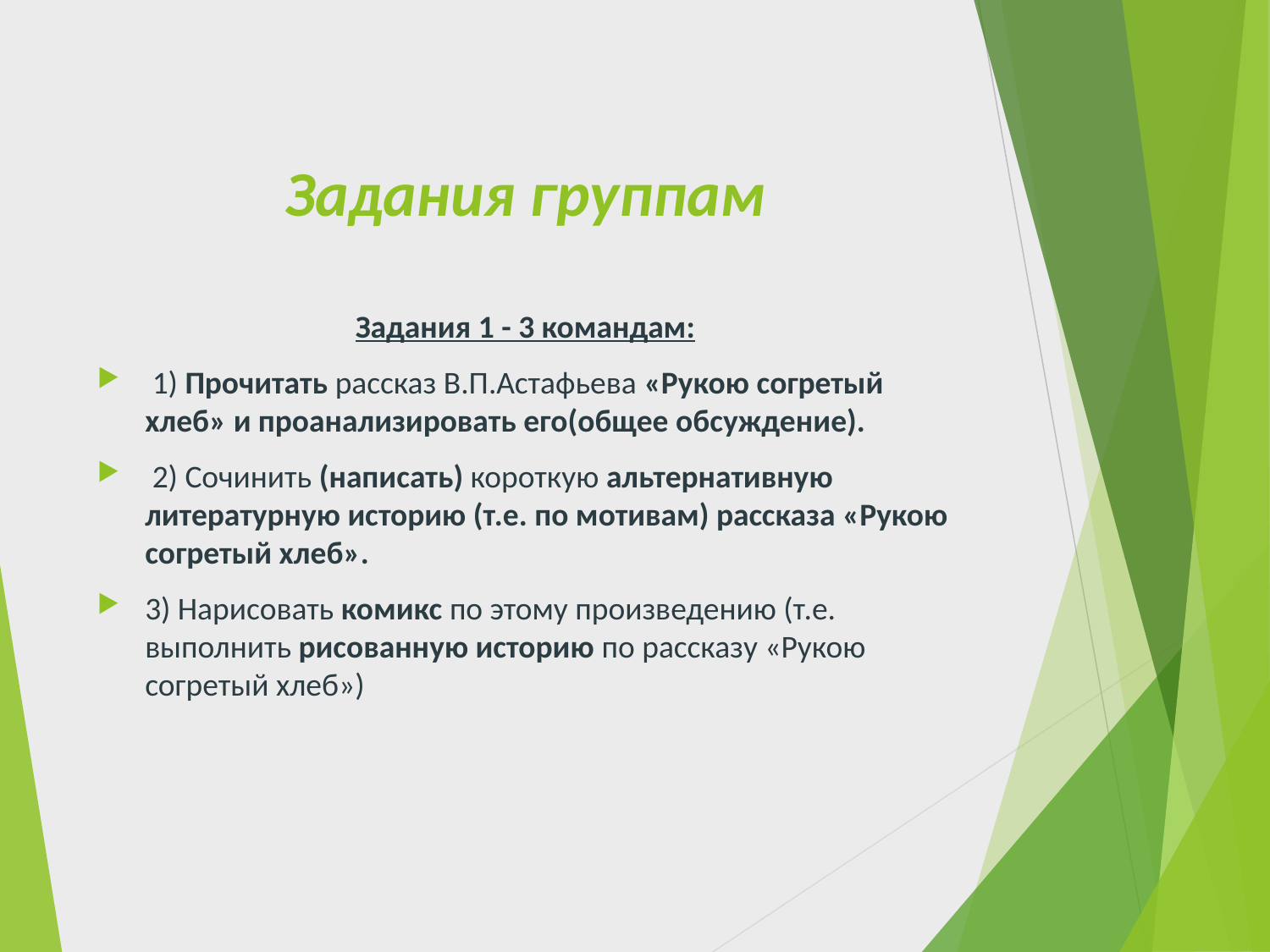

# Задания группам
Задания 1 - 3 командам:
 1) Прочитать рассказ В.П.Астафьева «Рукою согретый хлеб» и проанализировать его(общее обсуждение).
 2) Сочинить (написать) короткую альтернативную литературную историю (т.е. по мотивам) рассказа «Рукою согретый хлеб».
3) Нарисовать комикс по этому произведению (т.е. выполнить рисованную историю по рассказу «Рукою согретый хлеб»)